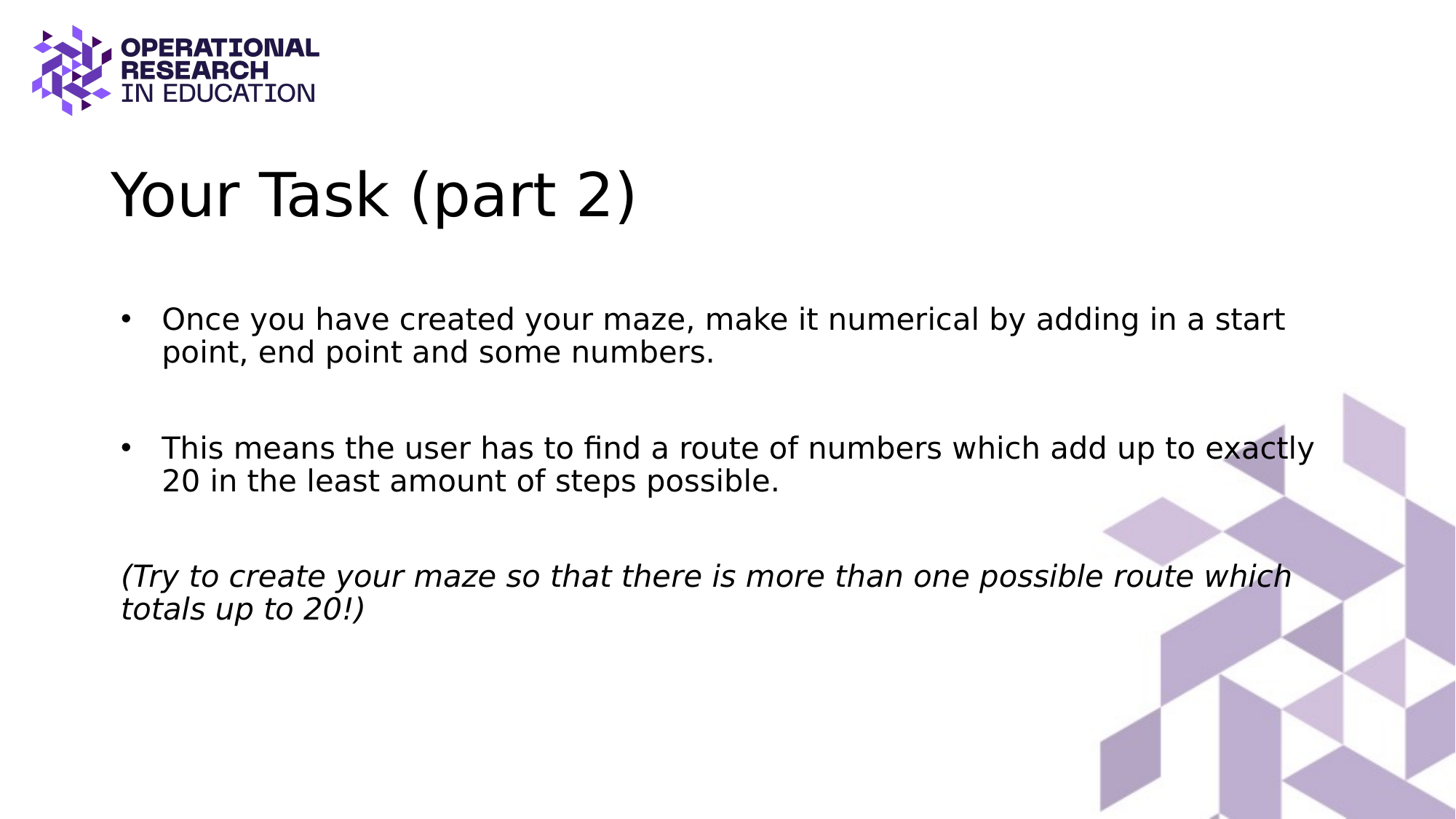

# Your Task (part 2)
Once you have created your maze, make it numerical by adding in a start point, end point and some numbers.

This means the user has to find a route of numbers which add up to exactly 20 in the least amount of steps possible.

(Try to create your maze so that there is more than one possible route which totals up to 20!)